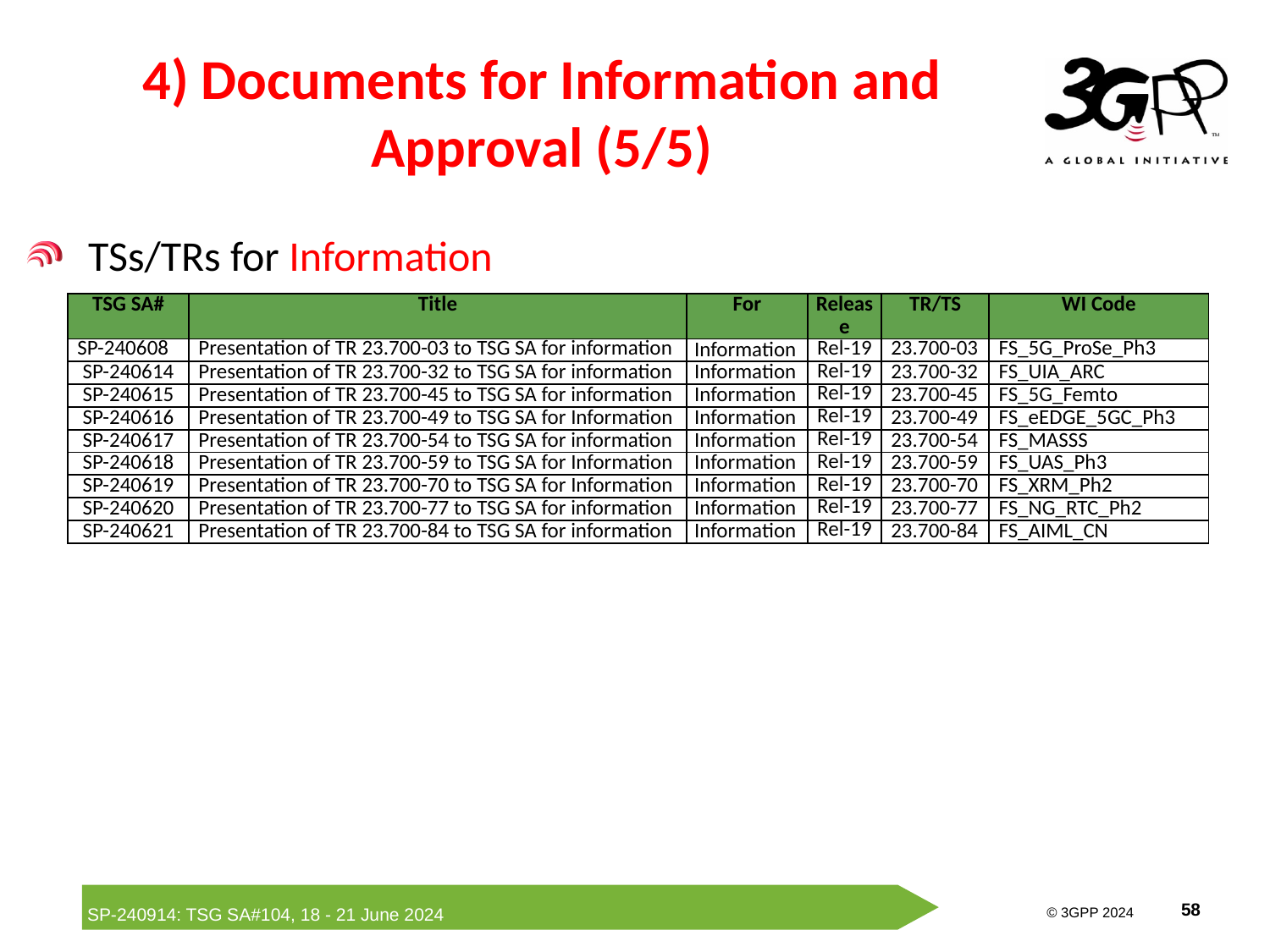

# 4) Documents for Information and Approval (5/5)
TSs/TRs for Information
| TSG SA# | Title | For | Release | TR/TS | WI Code |
| --- | --- | --- | --- | --- | --- |
| SP-240608 | Presentation of TR 23.700-03 to TSG SA for information | Information | Rel-19 | 23.700-03 | FS\_5G\_ProSe\_Ph3 |
| SP-240614 | Presentation of TR 23.700-32 to TSG SA for information | Information | Rel-19 | 23.700-32 | FS\_UIA\_ARC |
| SP-240615 | Presentation of TR 23.700-45 to TSG SA for information | Information | Rel-19 | 23.700-45 | FS\_5G\_Femto |
| SP-240616 | Presentation of TR 23.700-49 to TSG SA for Information | Information | Rel-19 | 23.700-49 | FS\_eEDGE\_5GC\_Ph3 |
| SP-240617 | Presentation of TR 23.700-54 to TSG SA for information | Information | Rel-19 | 23.700-54 | FS\_MASSS |
| SP-240618 | Presentation of TR 23.700-59 to TSG SA for Information | Information | Rel-19 | 23.700-59 | FS\_UAS\_Ph3 |
| SP-240619 | Presentation of TR 23.700-70 to TSG SA for Information | Information | Rel-19 | 23.700-70 | FS\_XRM\_Ph2 |
| SP-240620 | Presentation of TR 23.700-77 to TSG SA for information | Information | Rel-19 | 23.700-77 | FS\_NG\_RTC\_Ph2 |
| SP-240621 | Presentation of TR 23.700-84 to TSG SA for information | Information | Rel-19 | 23.700-84 | FS\_AIML\_CN |